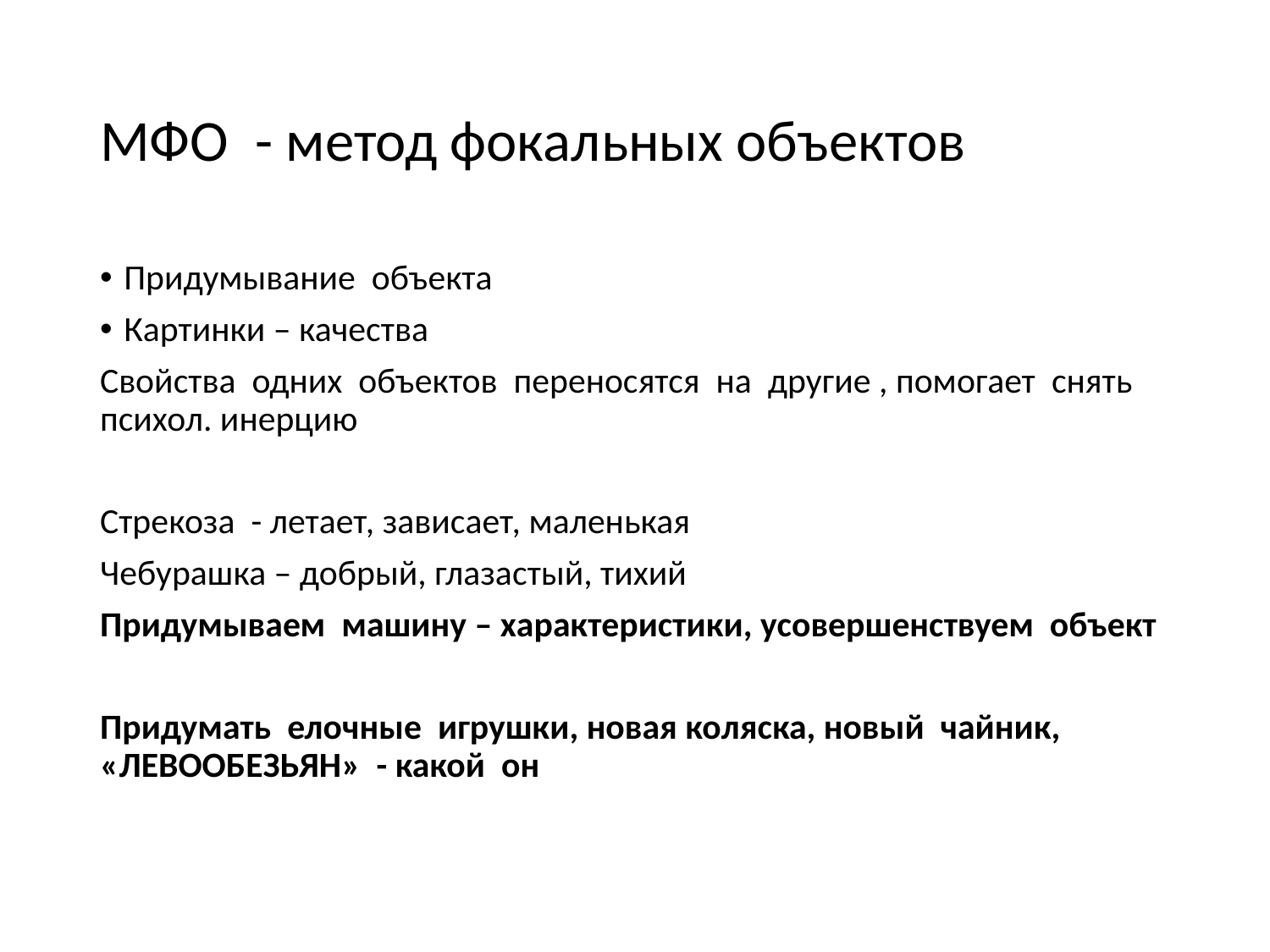

# МФО  - метод фокальных объектов
Придумывание  объекта
Картинки – качества
Свойства  одних  объектов  переносятся  на  другие , помогает  снять  психол. инерцию

Стрекоза  - летает, зависает, маленькая
Чебурашка – добрый, глазастый, тихий
Придумываем  машину – характеристики, усовершенствуем  объект

Придумать  елочные  игрушки, новая коляска, новый  чайник,  «ЛЕВООБЕЗЬЯН»  - какой  он